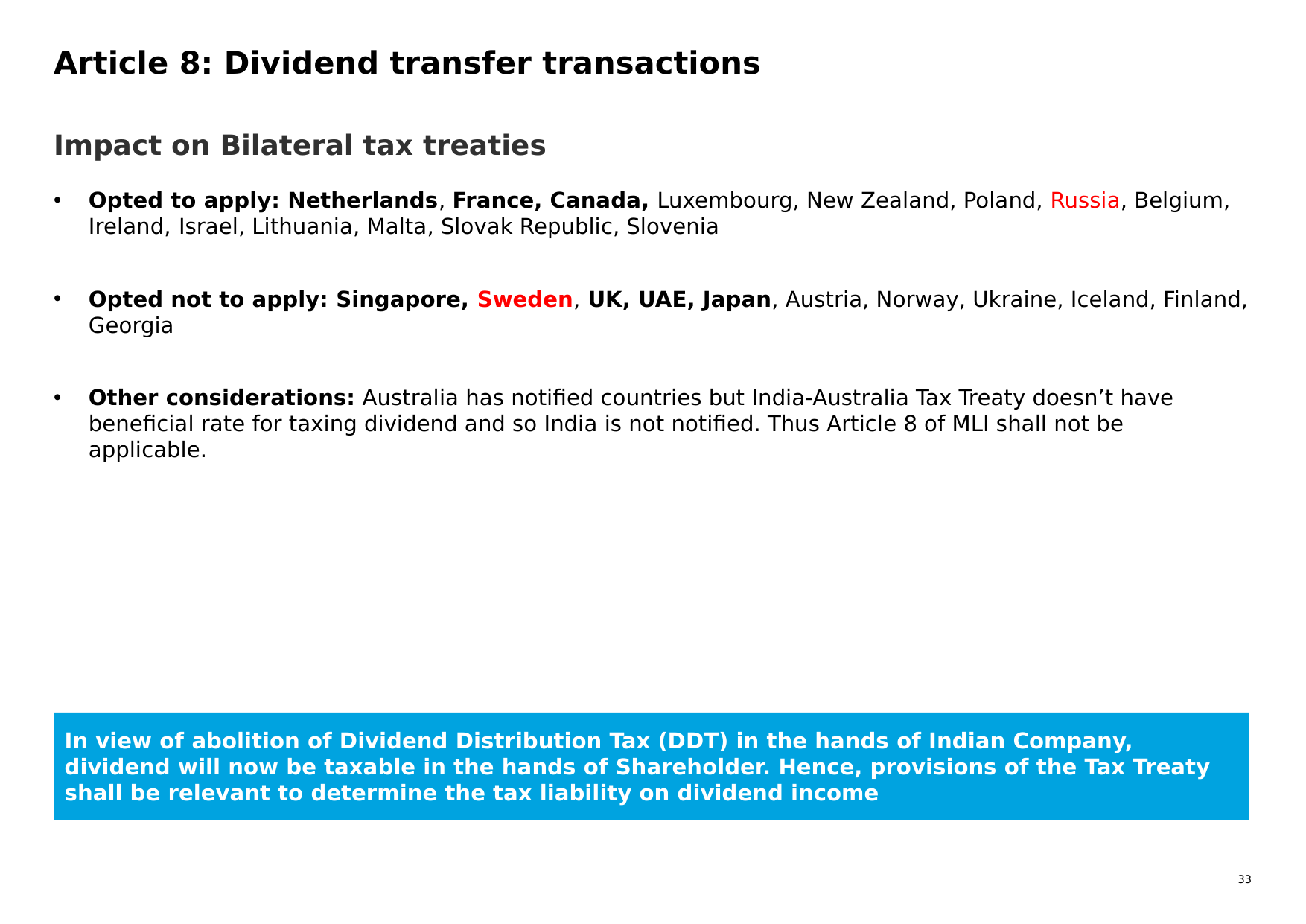

# Article 8: Dividend transfer transactions
Impact on Bilateral tax treaties

Opted to apply: Netherlands, France, Canada, Luxembourg, New Zealand, Poland, Russia, Belgium, Ireland, Israel, Lithuania, Malta, Slovak Republic, Slovenia

Opted not to apply: Singapore, Sweden, UK, UAE, Japan, Austria, Norway, Ukraine, Iceland, Finland, Georgia

Other considerations: Australia has notified countries but India-Australia Tax Treaty doesn’t have beneficial rate for taxing dividend and so India is not notified. Thus Article 8 of MLI shall not be applicable.
In view of abolition of Dividend Distribution Tax (DDT) in the hands of Indian Company, dividend will now be taxable in the hands of Shareholder. Hence, provisions of the Tax Treaty shall be relevant to determine the tax liability on dividend income